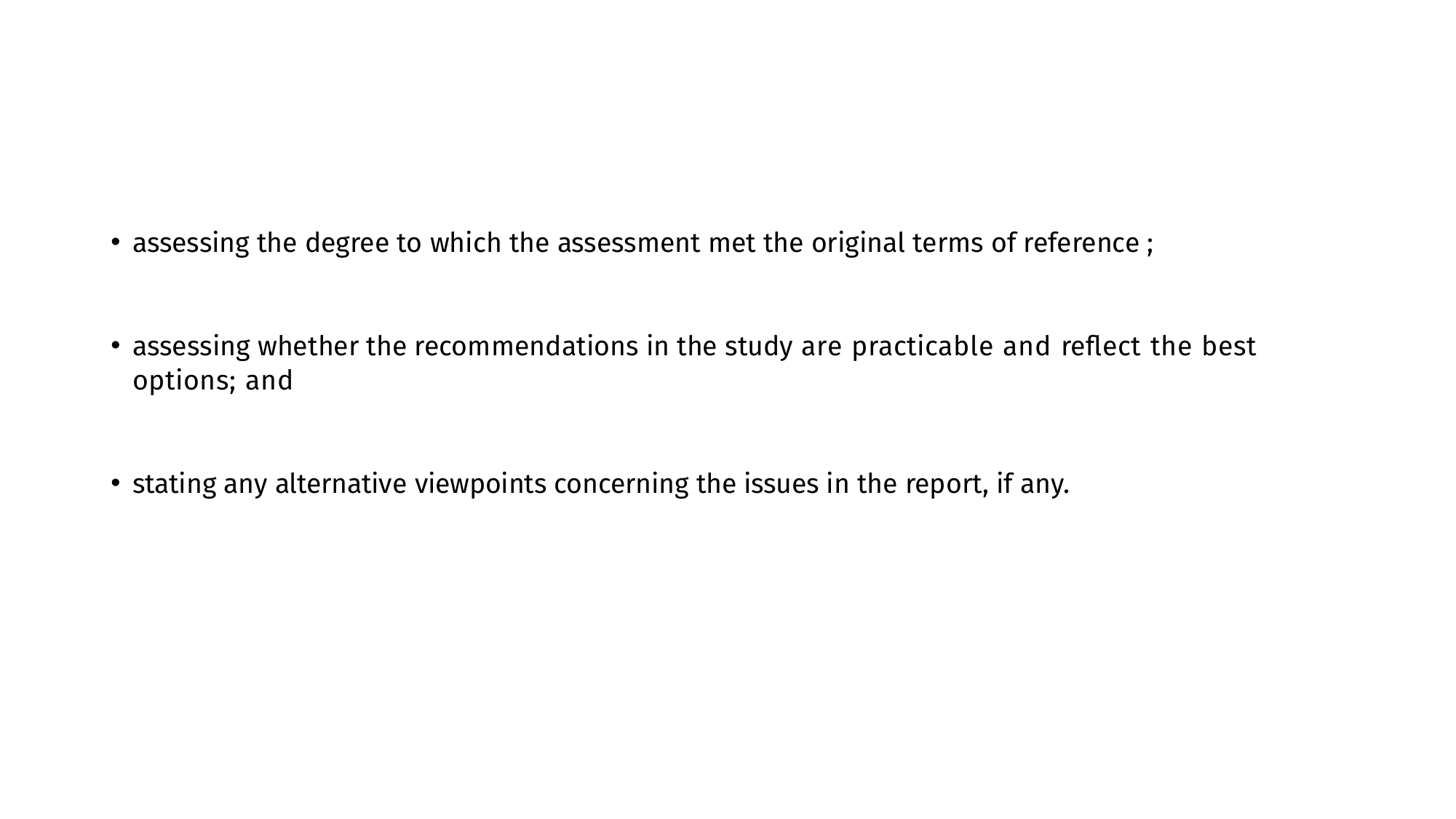

#
assessing the degree to which the assessment met the original terms of reference ;

assessing whether the recommendations in the study are practicable and reflect the best options; and

stating any alternative viewpoints concerning the issues in the report, if any.